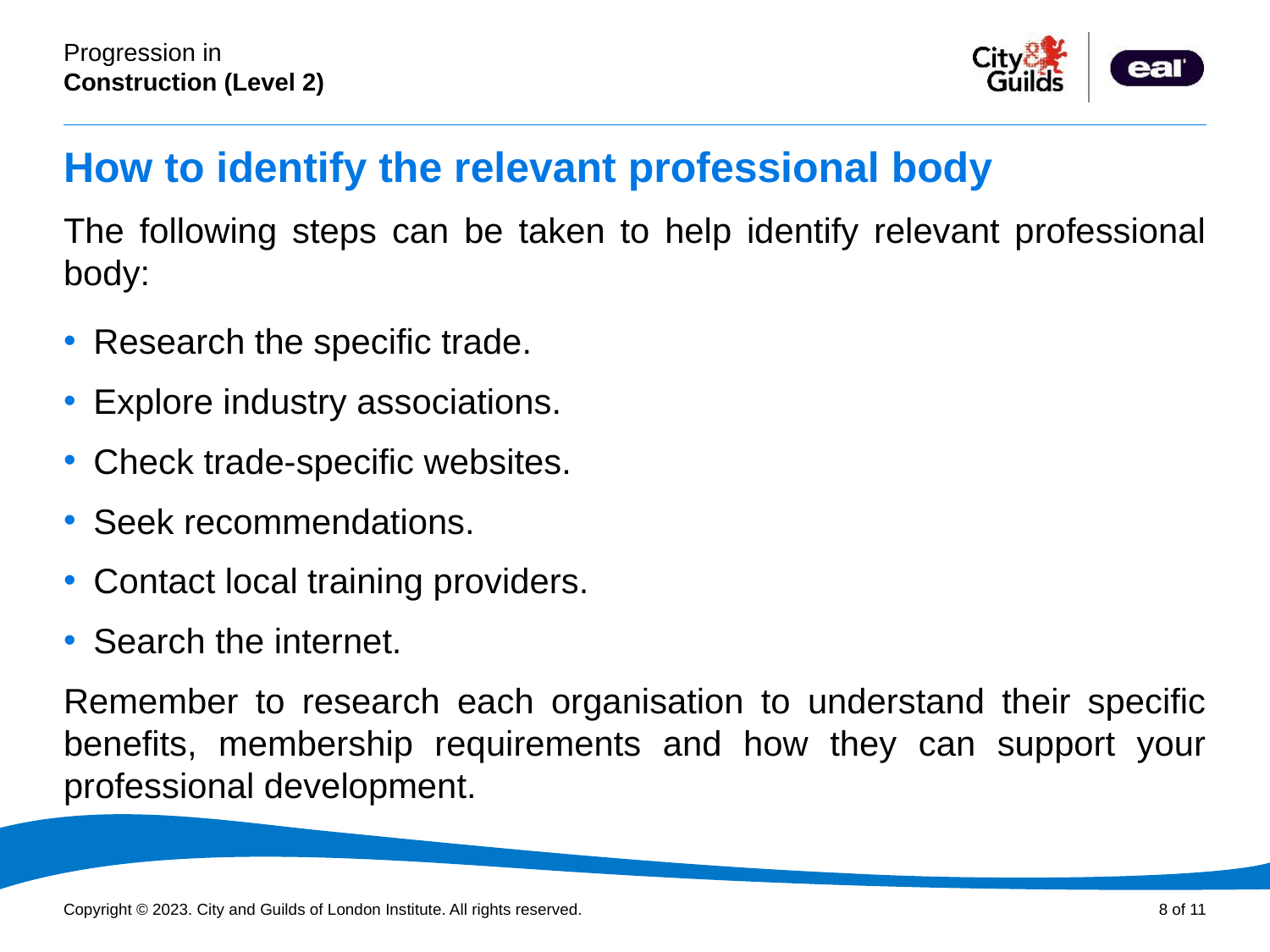

# How to identify the relevant professional body
The following steps can be taken to help identify relevant professional body:
Research the specific trade.
Explore industry associations.
Check trade-specific websites.
Seek recommendations.
Contact local training providers.
Search the internet.
Remember to research each organisation to understand their specific benefits, membership requirements and how they can support your professional development.